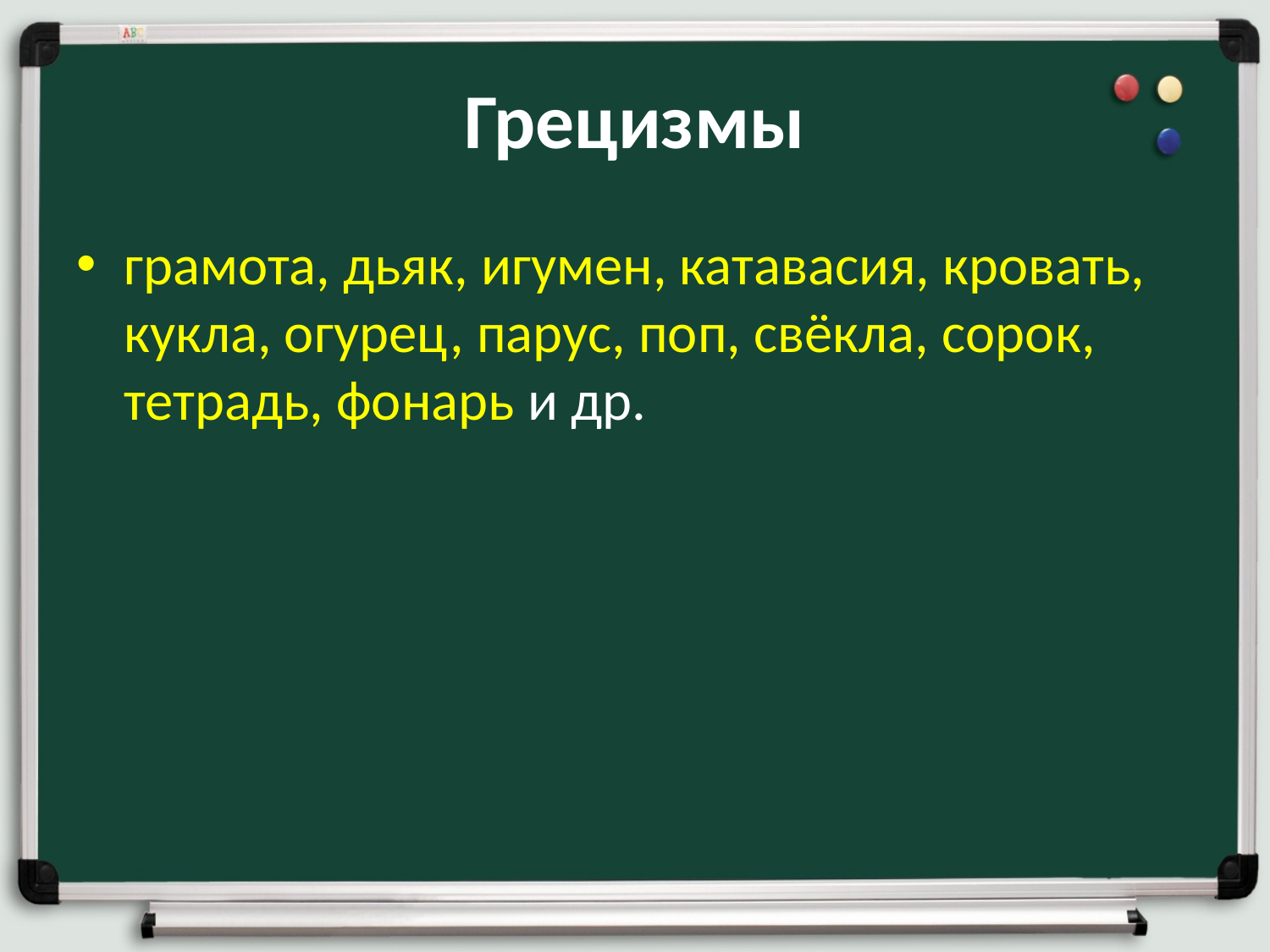

# Грецизмы
грамота, дьяк, игумен, катавасия, кровать, кукла, огурец, парус, поп, свёкла, сорок, тетрадь, фонарь и др.